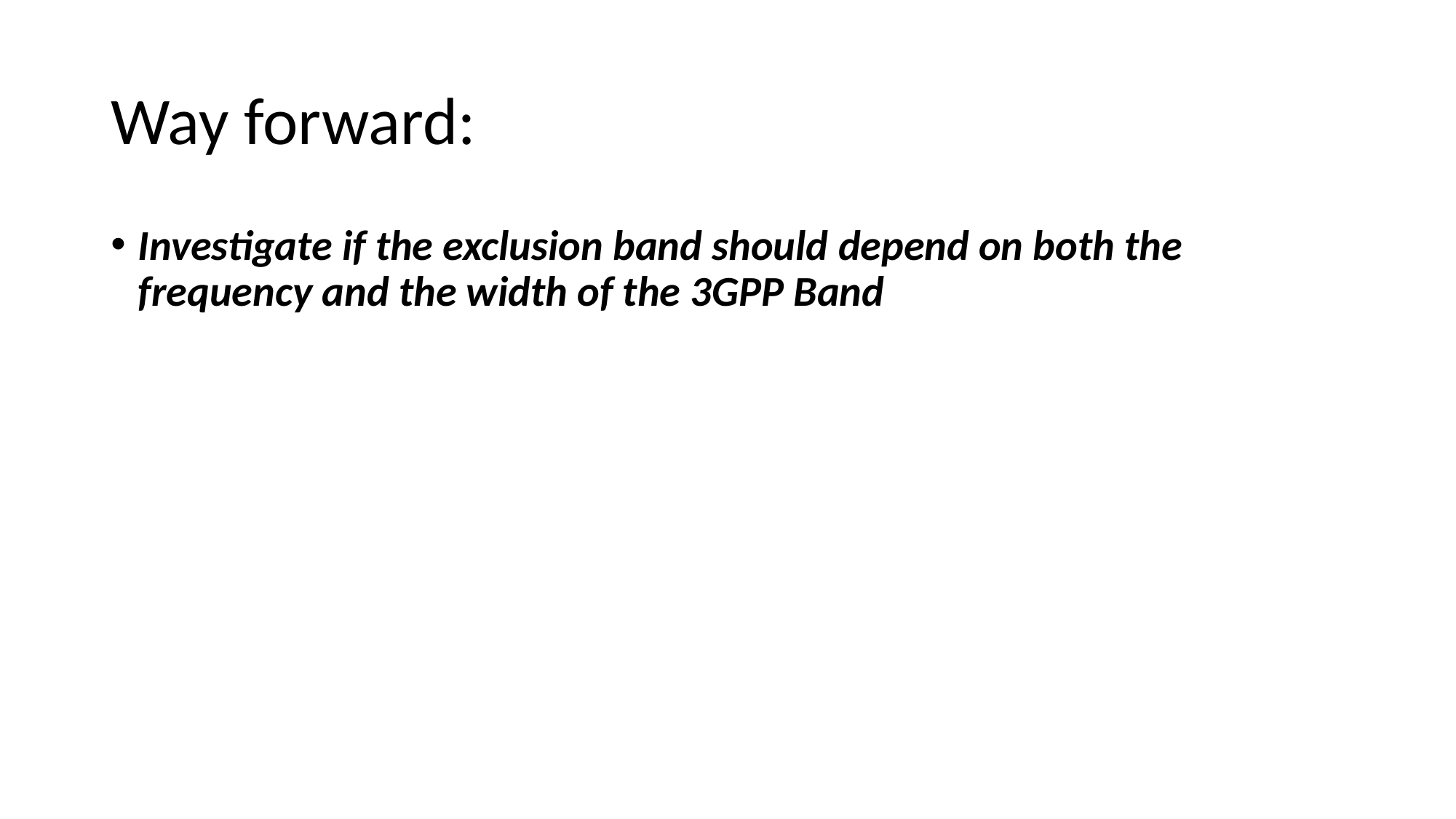

# Way forward:
Investigate if the exclusion band should depend on both the frequency and the width of the 3GPP Band